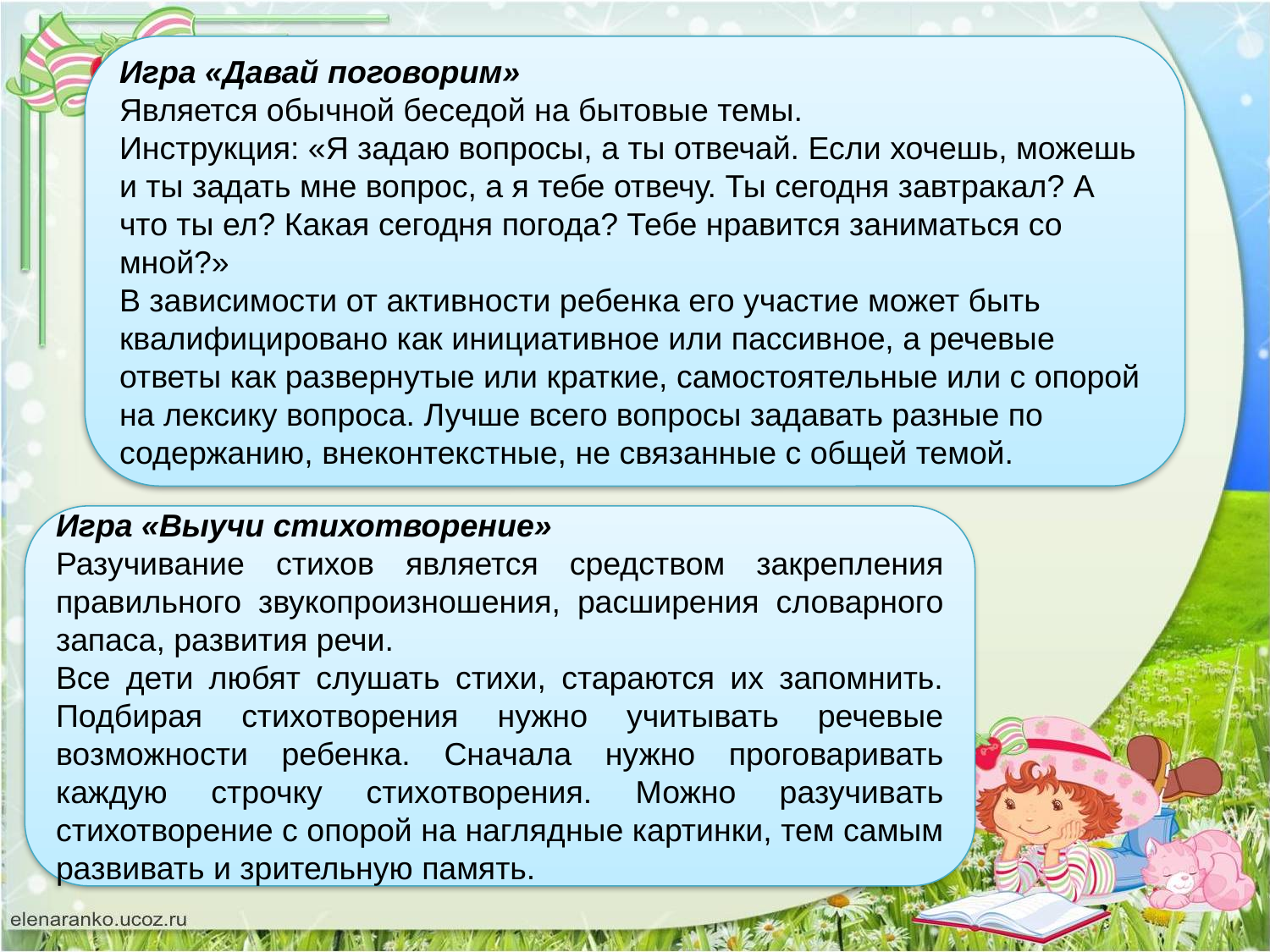

Игра «Давай поговорим»
Является обычной беседой на бытовые темы.
Инструкция: «Я задаю вопросы, а ты отвечай. Если хочешь, можешь и ты задать мне вопрос, а я тебе отвечу. Ты сегодня завтракал? А что ты ел? Какая сегодня погода? Тебе нравится заниматься со мной?»
В зависимости от активности ребенка его участие может быть квалифицировано как инициативное или пассивное, а речевые ответы как развернутые или краткие, самостоятельные или с опорой на лексику вопроса. Лучше всего вопросы задавать разные по содержанию, внеконтекстные, не связанные с общей темой.
Игра «Выучи стихотворение»
Разучивание стихов является средством закрепления правильного звукопроизношения, расширения словарного запаса, развития речи.
Все дети любят слушать стихи, стараются их запомнить. Подбирая стихотворения нужно учитывать речевые возможности ребенка. Сначала нужно проговаривать каждую строчку стихотворения. Можно разучивать стихотворение с опорой на наглядные картинки, тем самым развивать и зрительную память.